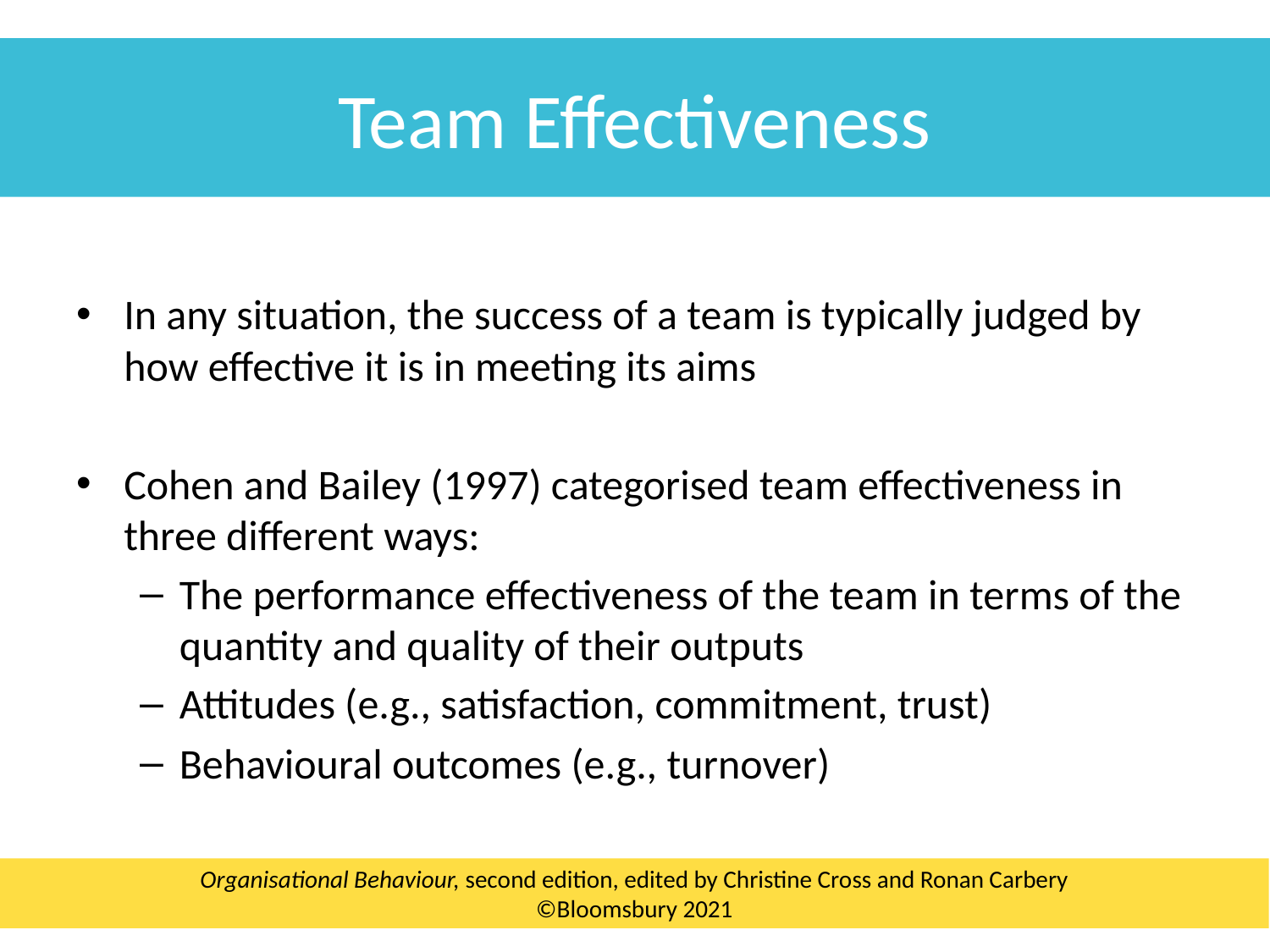

Team Effectiveness

In any situation, the success of a team is typically judged by how effective it is in meeting its aims

Cohen and Bailey (1997) categorised team effectiveness in three different ways:
The performance effectiveness of the team in terms of the quantity and quality of their outputs
Attitudes (e.g., satisfaction, commitment, trust)
Behavioural outcomes (e.g., turnover)